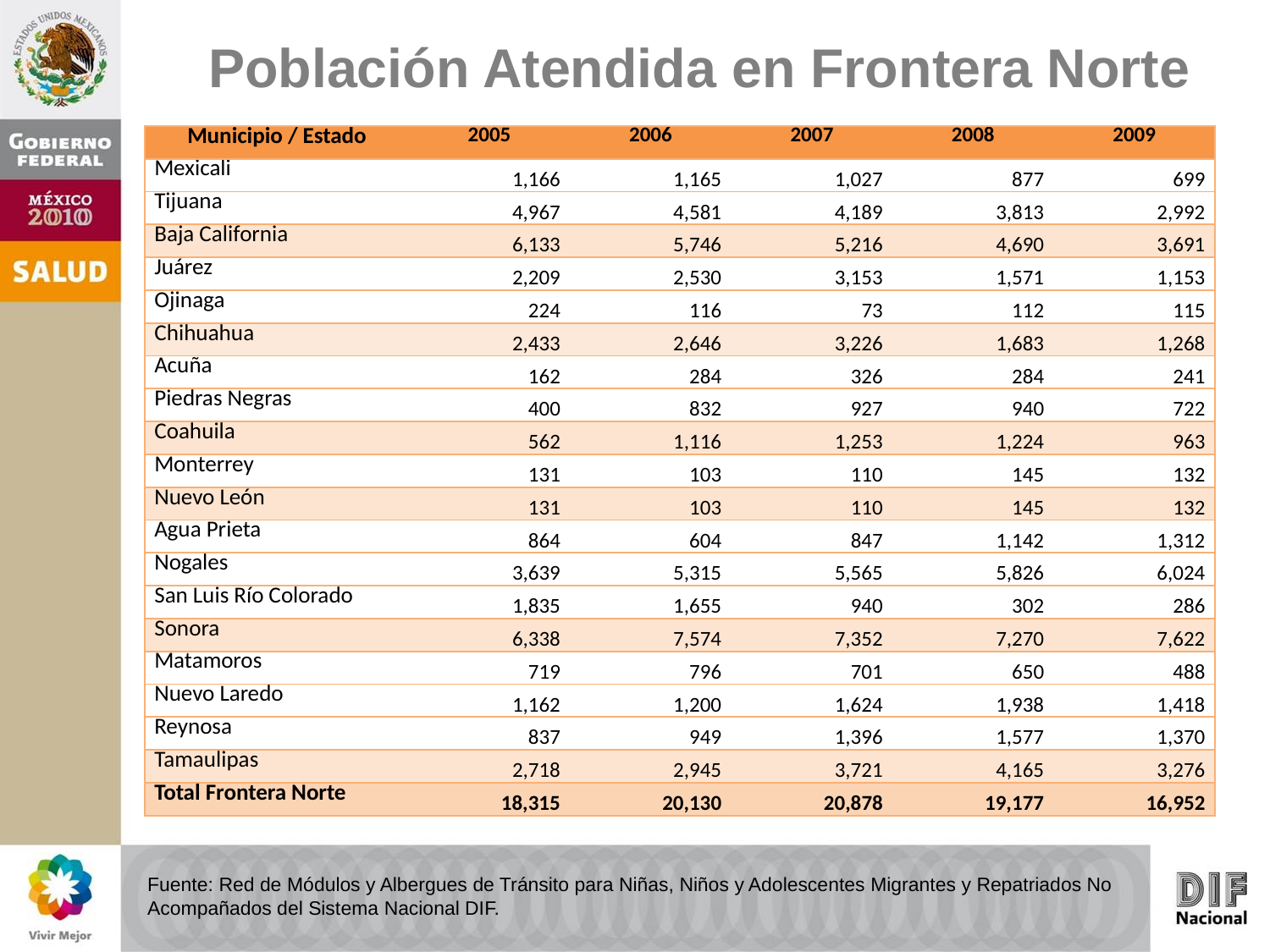

Población Atendida en Frontera Norte
| Municipio / Estado | 2005 | 2006 | 2007 | 2008 | 2009 |
| --- | --- | --- | --- | --- | --- |
| Mexicali | 1,166 | 1,165 | 1,027 | 877 | 699 |
| Tijuana | 4,967 | 4,581 | 4,189 | 3,813 | 2,992 |
| Baja California | 6,133 | 5,746 | 5,216 | 4,690 | 3,691 |
| Juárez | 2,209 | 2,530 | 3,153 | 1,571 | 1,153 |
| Ojinaga | 224 | 116 | 73 | 112 | 115 |
| Chihuahua | 2,433 | 2,646 | 3,226 | 1,683 | 1,268 |
| Acuña | 162 | 284 | 326 | 284 | 241 |
| Piedras Negras | 400 | 832 | 927 | 940 | 722 |
| Coahuila | 562 | 1,116 | 1,253 | 1,224 | 963 |
| Monterrey | 131 | 103 | 110 | 145 | 132 |
| Nuevo León | 131 | 103 | 110 | 145 | 132 |
| Agua Prieta | 864 | 604 | 847 | 1,142 | 1,312 |
| Nogales | 3,639 | 5,315 | 5,565 | 5,826 | 6,024 |
| San Luis Río Colorado | 1,835 | 1,655 | 940 | 302 | 286 |
| Sonora | 6,338 | 7,574 | 7,352 | 7,270 | 7,622 |
| Matamoros | 719 | 796 | 701 | 650 | 488 |
| Nuevo Laredo | 1,162 | 1,200 | 1,624 | 1,938 | 1,418 |
| Reynosa | 837 | 949 | 1,396 | 1,577 | 1,370 |
| Tamaulipas | 2,718 | 2,945 | 3,721 | 4,165 | 3,276 |
| Total Frontera Norte | 18,315 | 20,130 | 20,878 | 19,177 | 16,952 |

Fuente: Red de Módulos y Albergues de Tránsito para Niñas, Niños y Adolescentes Migrantes y Repatriados No Acompañados del Sistema Nacional DIF.